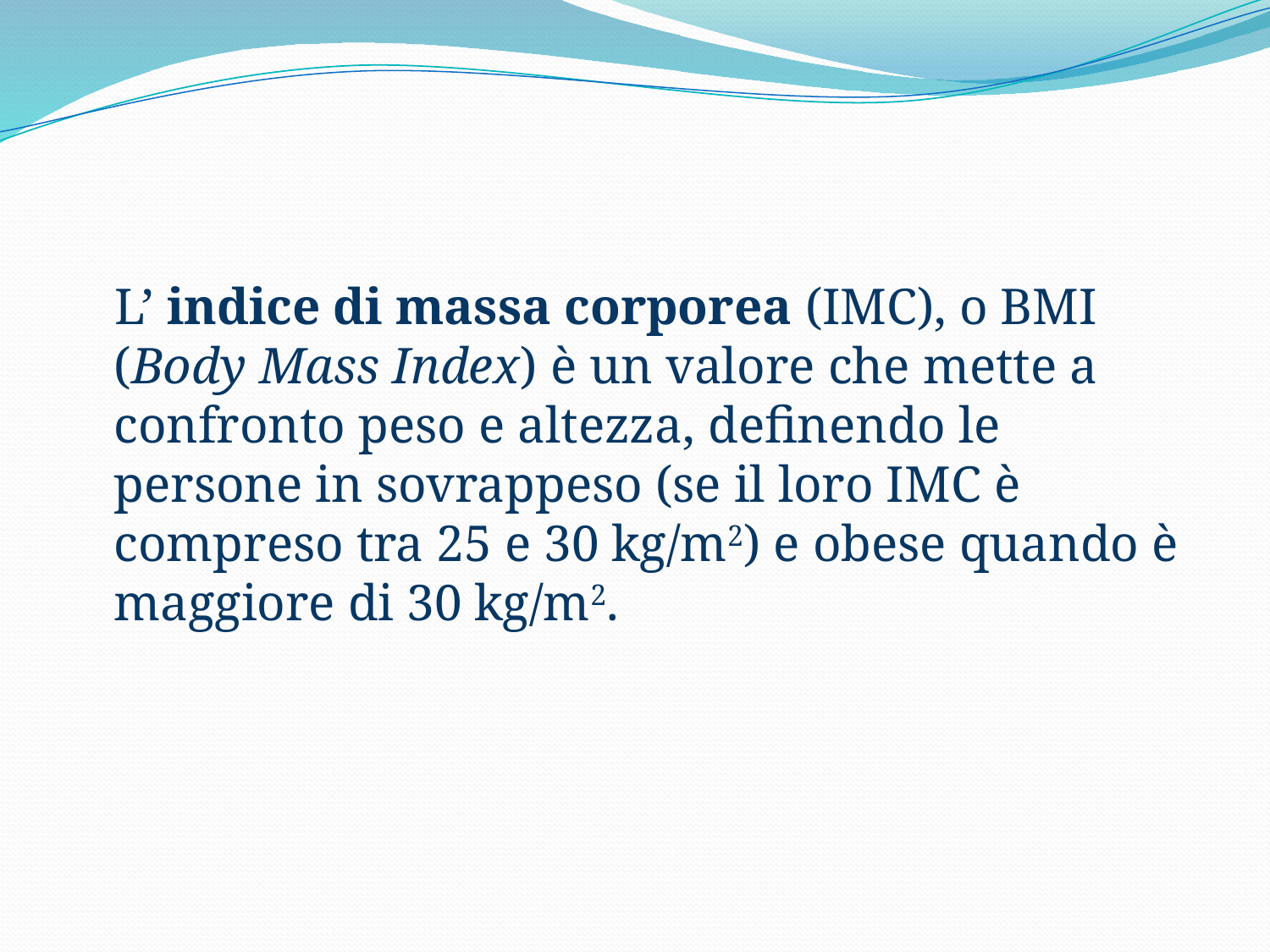

L’ indice di massa corporea (IMC), o BMI (Body Mass Index) è un valore che mette a confronto peso e altezza, definendo le persone in sovrappeso (se il loro IMC è compreso tra 25 e 30 kg/m2) e obese quando è maggiore di 30 kg/m2.